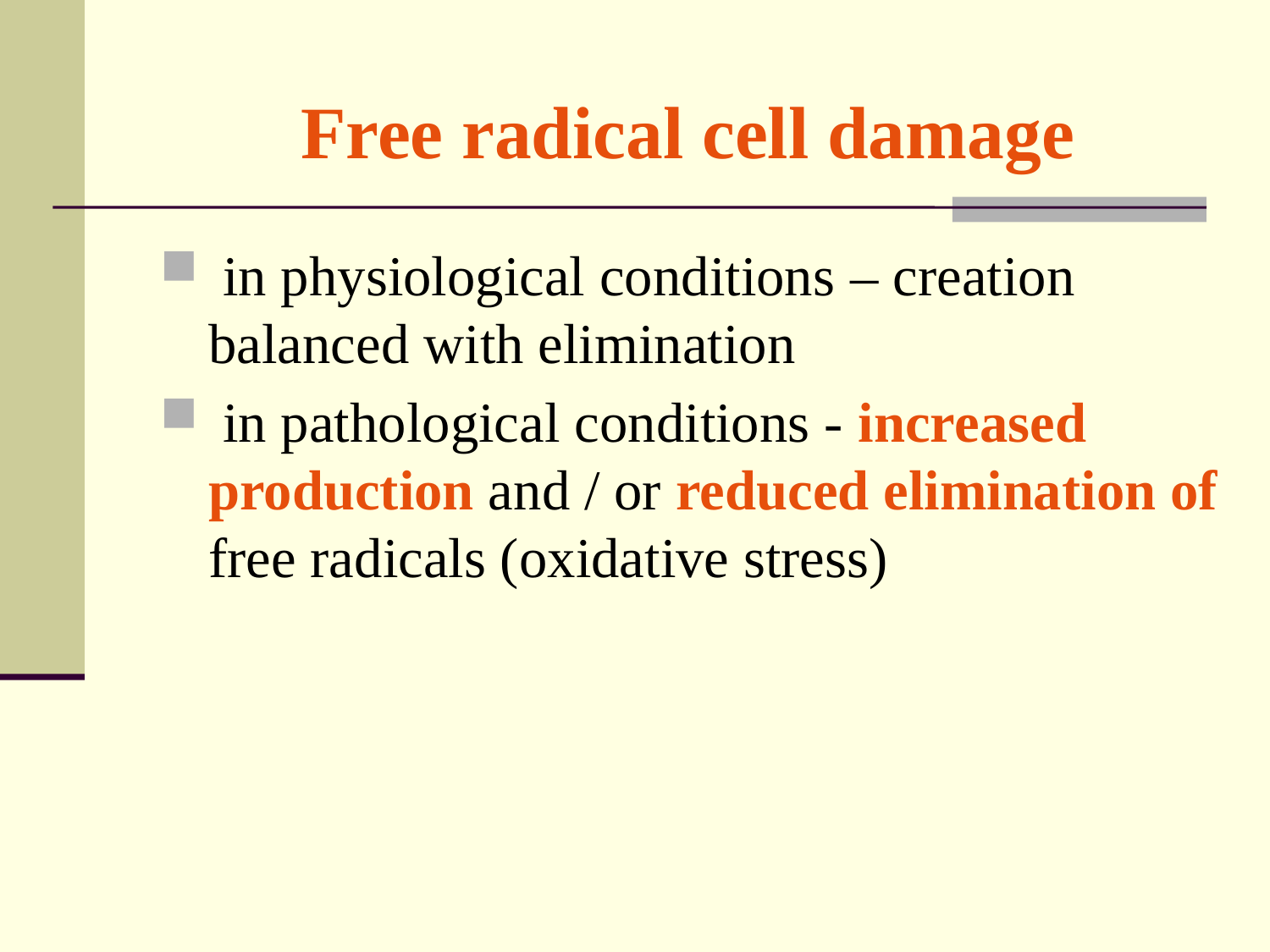

# Free radical cell damage
 in physiological conditions – creation balanced with elimination
 in pathological conditions - increased production and / or reduced elimination of free radicals (oxidative stress)